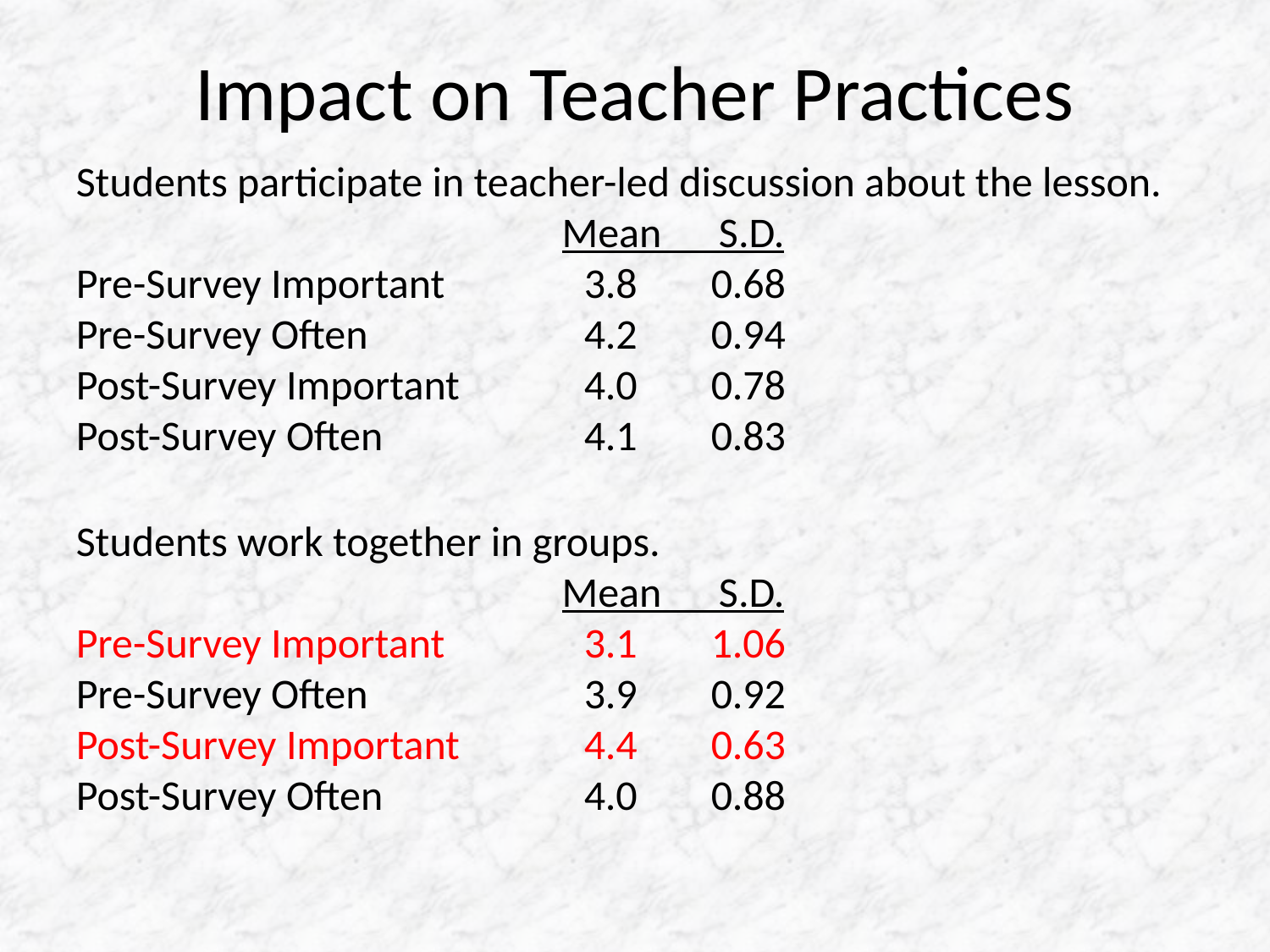

# Impact on Teacher Practices
Students participate in teacher-led discussion about the lesson.
                                                   Mean      S.D.
Pre-Survey Important		3.8	0.68
Pre-Survey Often		4.2	0.94
Post-Survey Important	4.0	0.78
Post-Survey Often		4.1	0.83
Students work together in groups.
                                                   Mean      S.D.
Pre-Survey Important		3.1	1.06
Pre-Survey Often		3.9	0.92
Post-Survey Important	4.4	0.63
Post-Survey Often		4.0	0.88